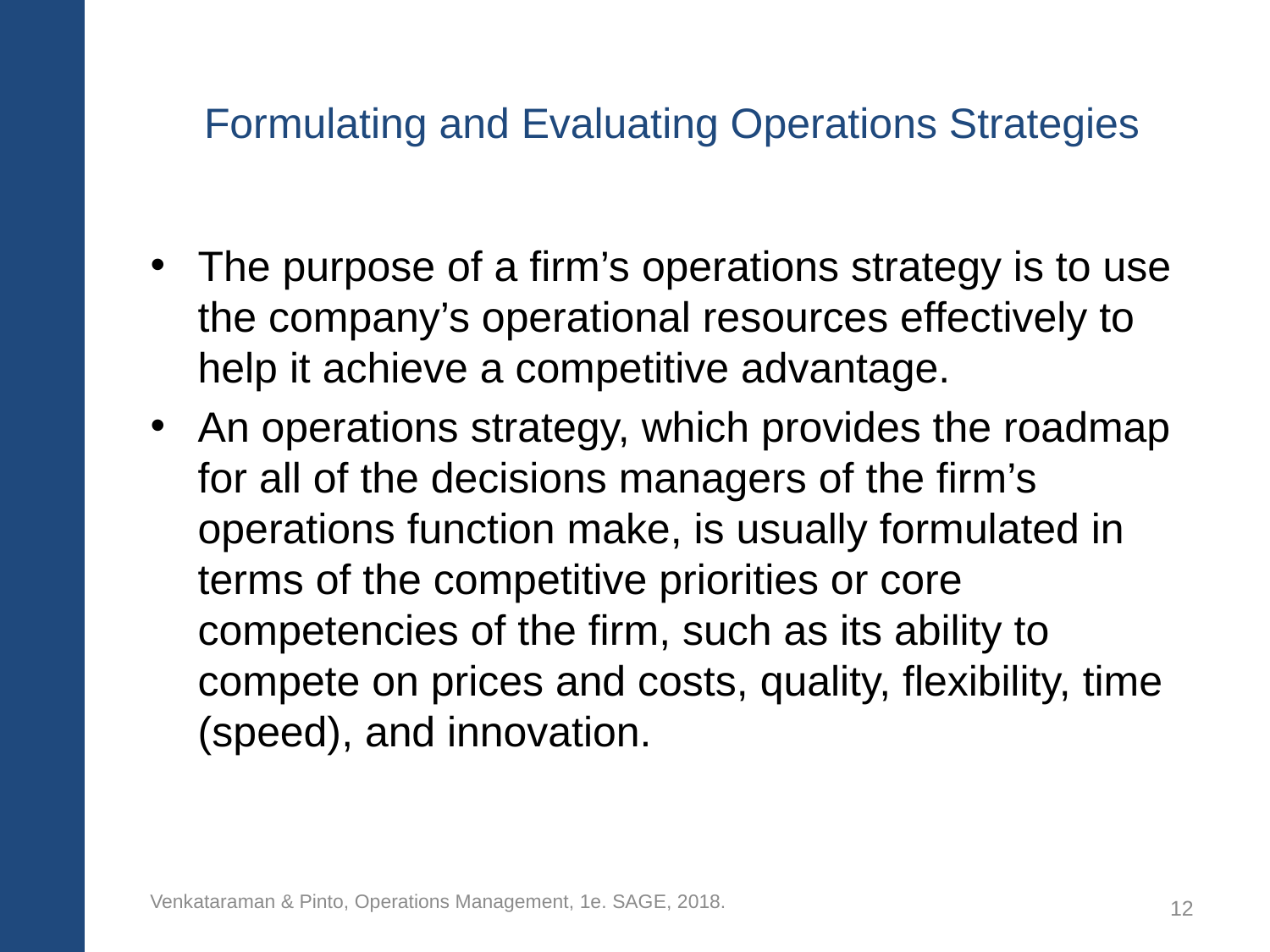

# Formulating and Evaluating Operations Strategies
The purpose of a firm’s operations strategy is to use the company’s operational resources effectively to help it achieve a competitive advantage.
An operations strategy, which provides the roadmap for all of the decisions managers of the firm’s operations function make, is usually formulated in terms of the competitive priorities or core competencies of the firm, such as its ability to compete on prices and costs, quality, flexibility, time (speed), and innovation.
Venkataraman & Pinto, Operations Management, 1e. SAGE, 2018.
12